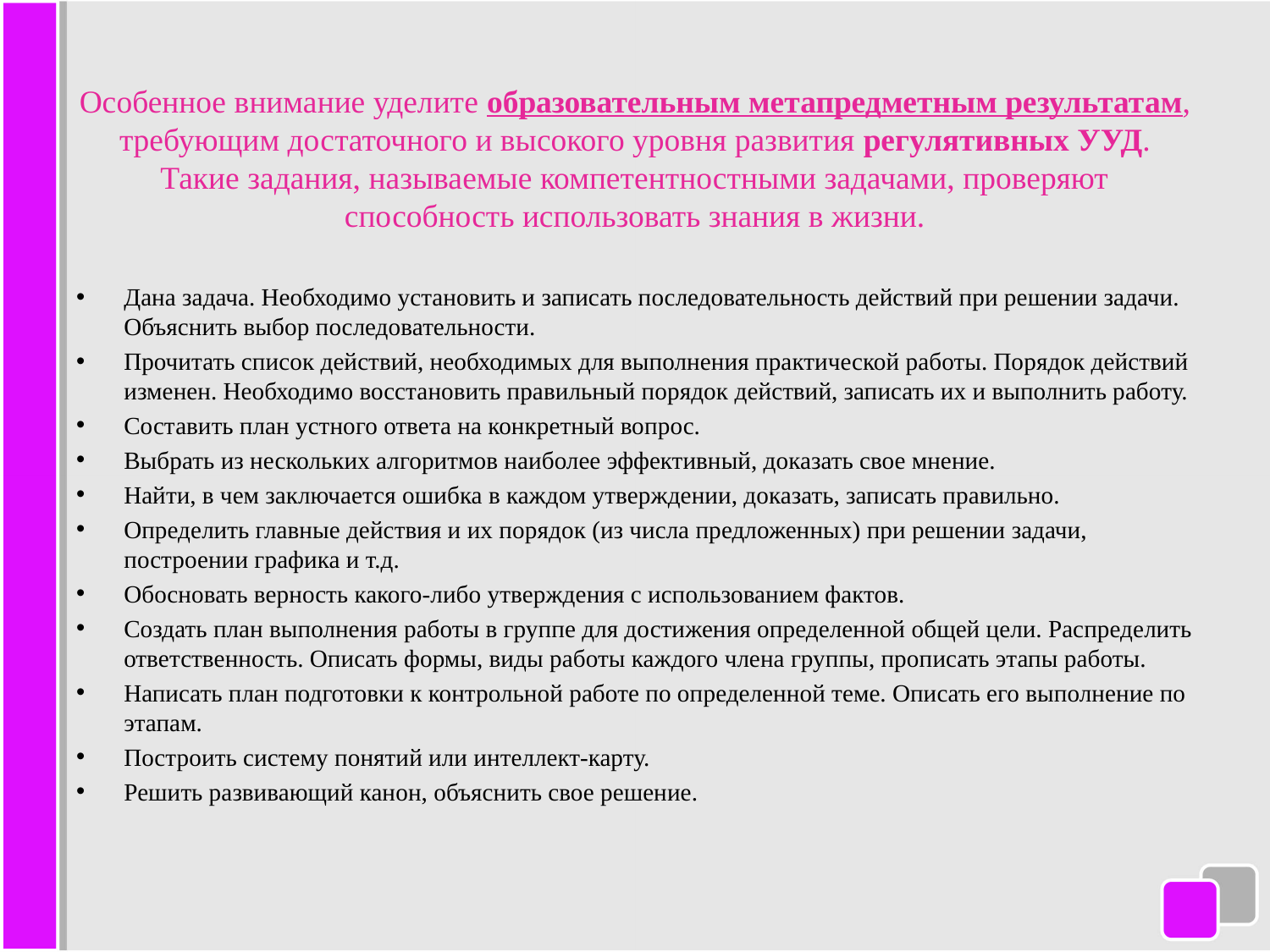

# Особенное внимание уделите образовательным метапредметным результатам, требующим достаточного и высокого уровня развития регулятивных УУД. Такие задания, называемые компетентностными задачами, проверяют способность использовать знания в жизни.
Дана задача. Необходимо установить и записать последовательность действий при решении задачи. Объяснить выбор последовательности.
Прочитать список действий, необходимых для выполнения практической работы. Порядок действий изменен. Необходимо восстановить правильный порядок действий, записать их и выполнить работу.
Составить план устного ответа на конкретный вопрос.
Выбрать из нескольких алгоритмов наиболее эффективный, доказать свое мнение.
Найти, в чем заключается ошибка в каждом утверждении, доказать, записать правильно.
Определить главные действия и их порядок (из числа предложенных) при решении задачи, построении графика и т.д.
Обосновать верность какого-либо утверждения с использованием фактов.
Создать план выполнения работы в группе для достижения определенной общей цели. Распределить ответственность. Описать формы, виды работы каждого члена группы, прописать этапы работы.
Написать план подготовки к контрольной работе по определенной теме. Описать его выполнение по этапам.
Построить систему понятий или интеллект-карту.
Решить развивающий канон, объяснить свое решение.